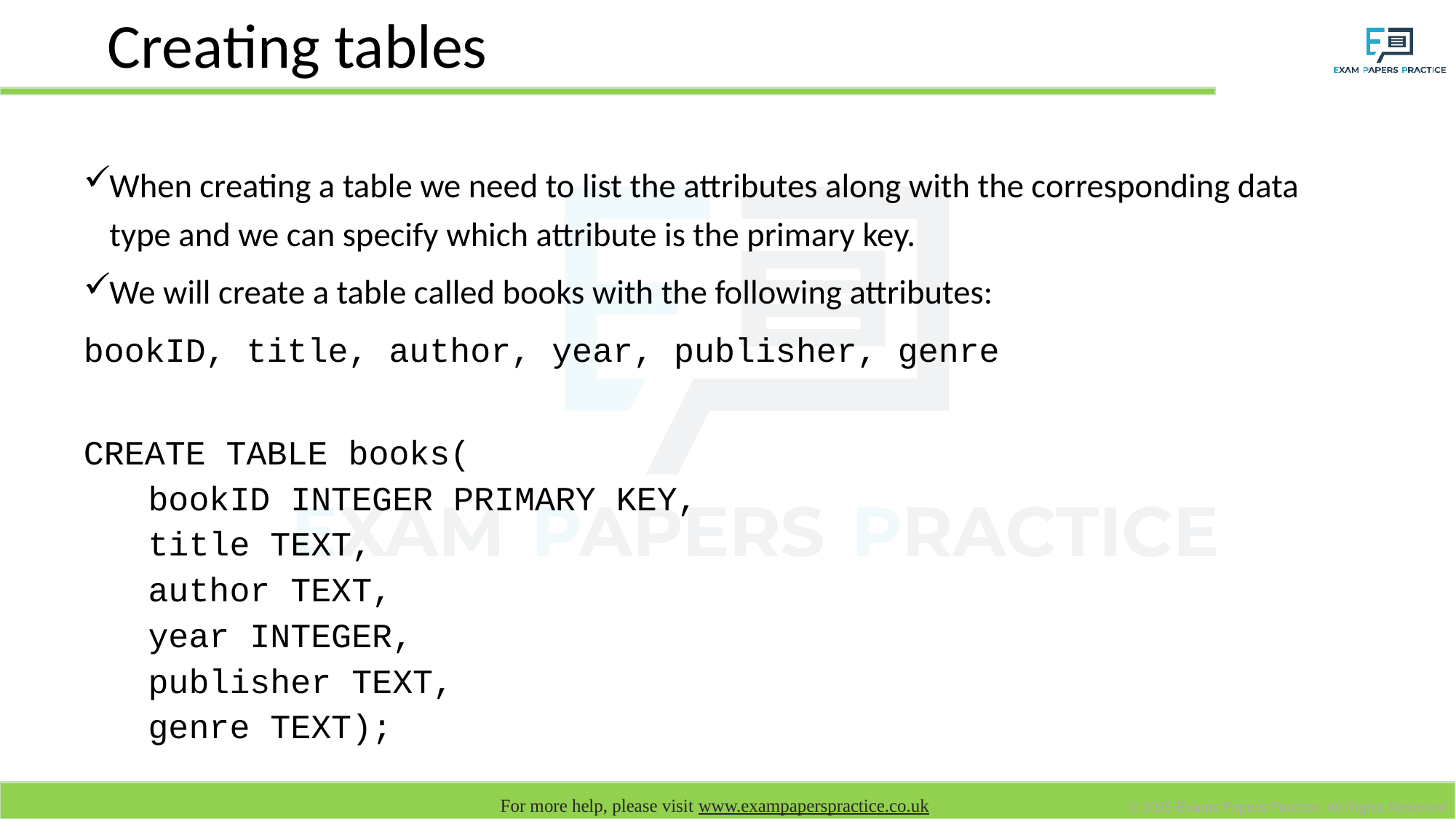

# Creating tables
When creating a table we need to list the attributes along with the corresponding data type and we can specify which attribute is the primary key.
We will create a table called books with the following attributes:
bookID, title, author, year, publisher, genre

CREATE TABLE books(
	bookID INTEGER PRIMARY KEY,
	title TEXT,
	author TEXT,
	year INTEGER,
	publisher TEXT,
	genre TEXT);